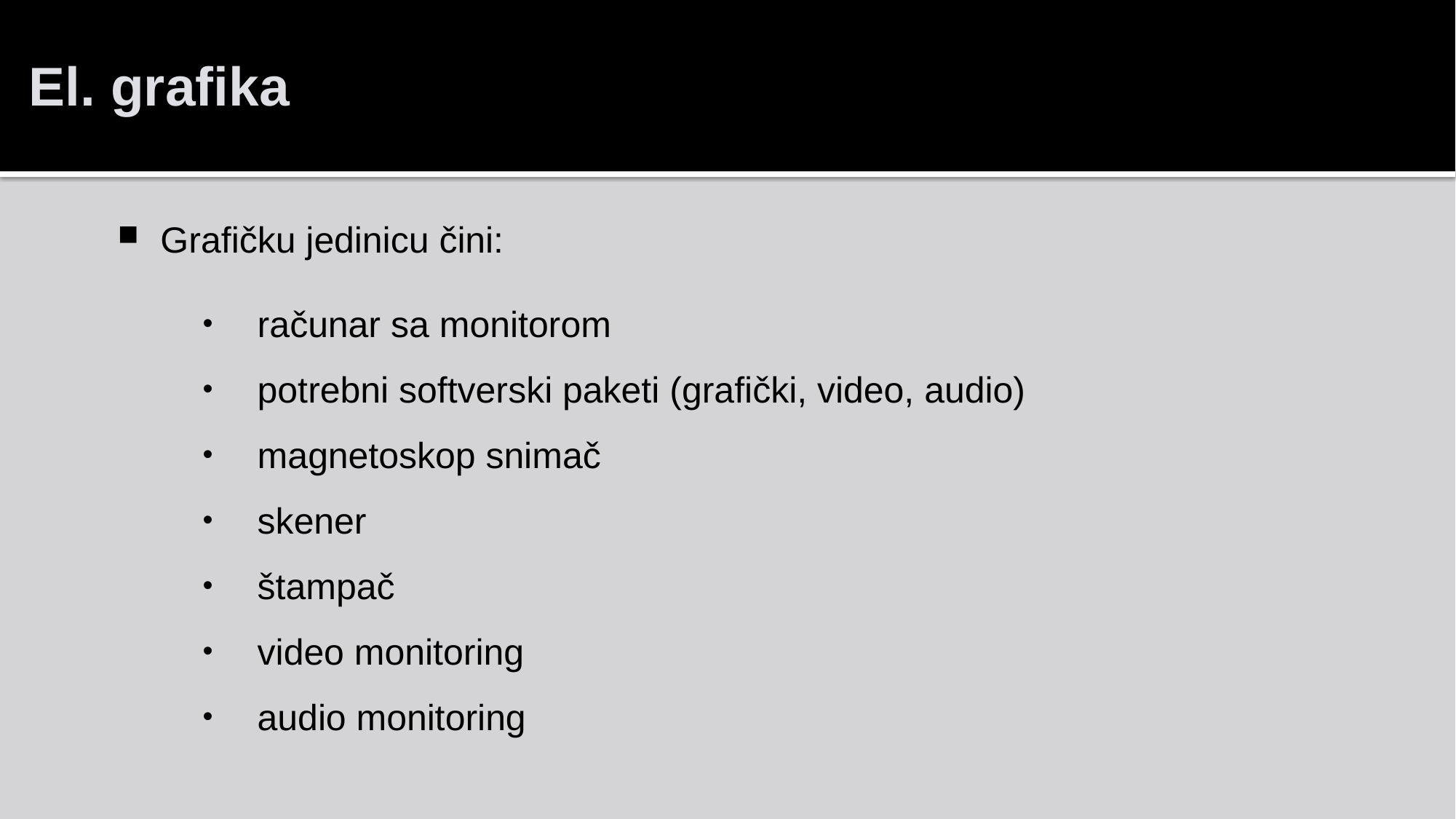

# El. grafika

Grafičku jedinicu čini:

računar sa monitorom
potrebni softverski paketi (grafički, video, audio)
magnetoskop snimač
skener
štampač
video monitoring
audio monitoring